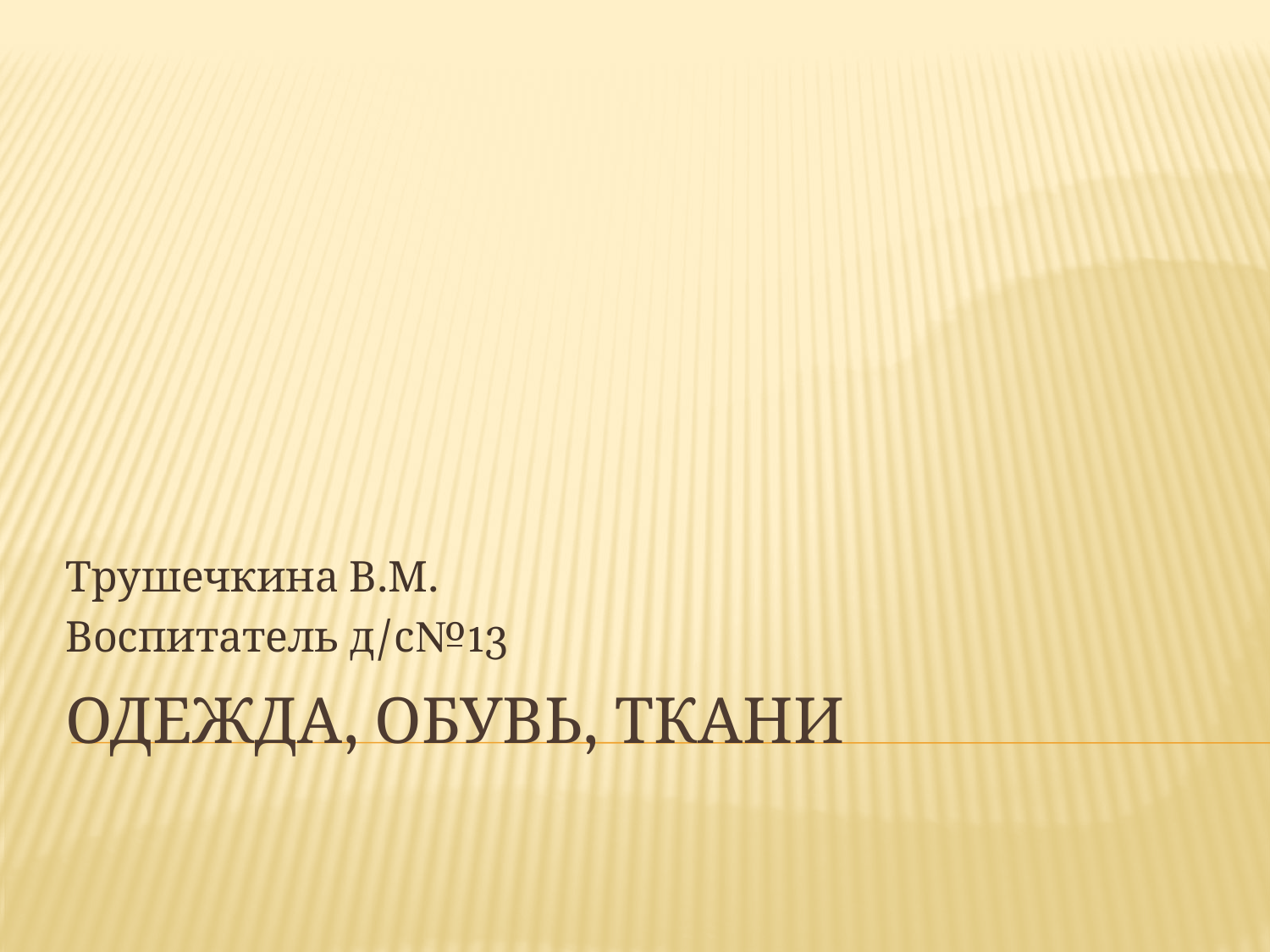

Трушечкина В.М.
Воспитатель д/с№13
# Одежда, обувь, ткани